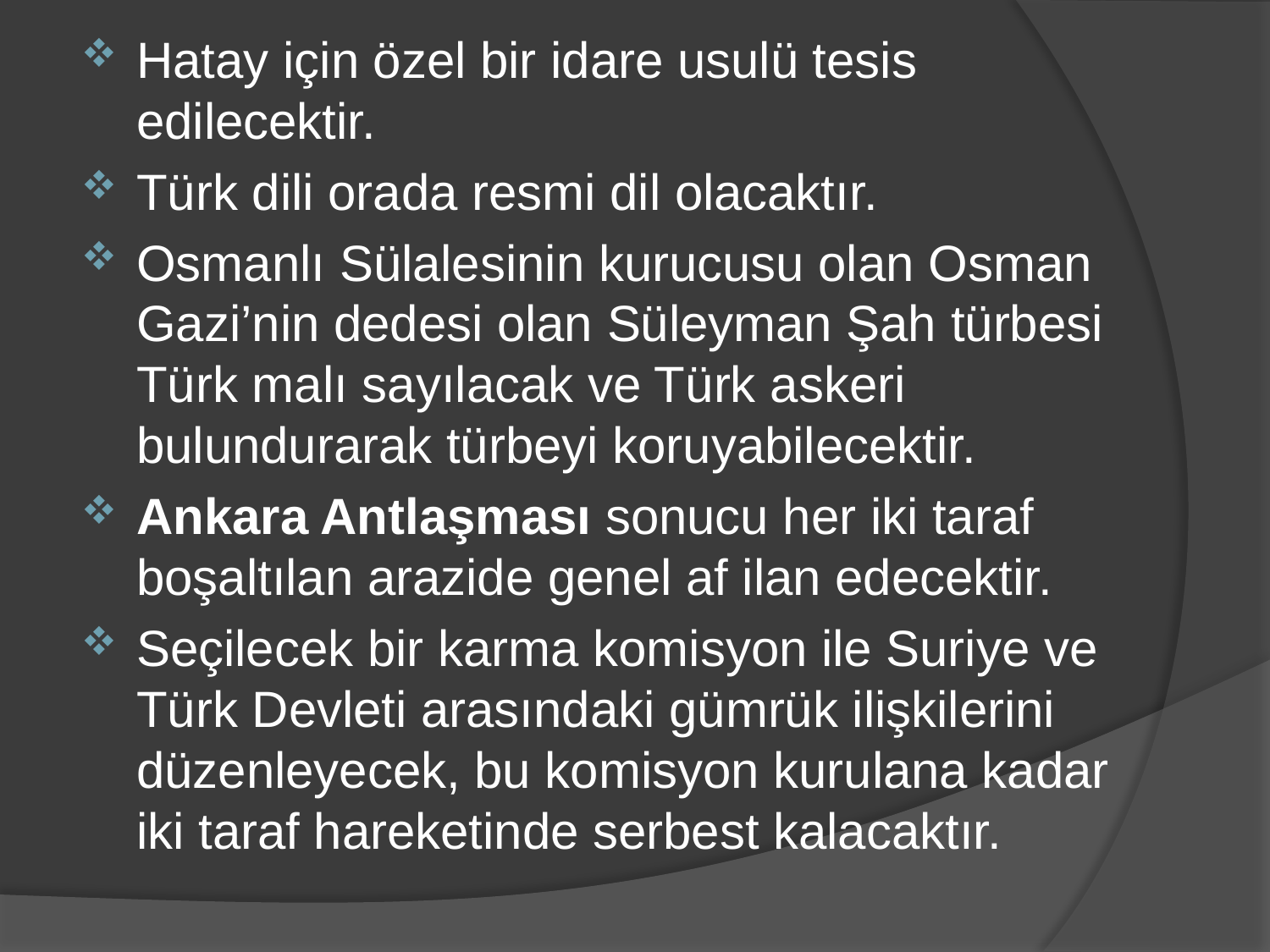

Hatay için özel bir idare usulü tesis edilecektir.
Türk dili orada resmi dil olacaktır.
Osmanlı Sülalesinin kurucusu olan Osman Gazi’nin dedesi olan Süleyman Şah türbesi Türk malı sayılacak ve Türk askeri bulundurarak türbeyi koruyabilecektir.
Ankara Antlaşması sonucu her iki taraf boşaltılan arazide genel af ilan edecektir.
Seçilecek bir karma komisyon ile Suriye ve Türk Devleti arasındaki gümrük ilişkilerini düzenleyecek, bu komisyon kurulana kadar iki taraf hareketinde serbest kalacaktır.